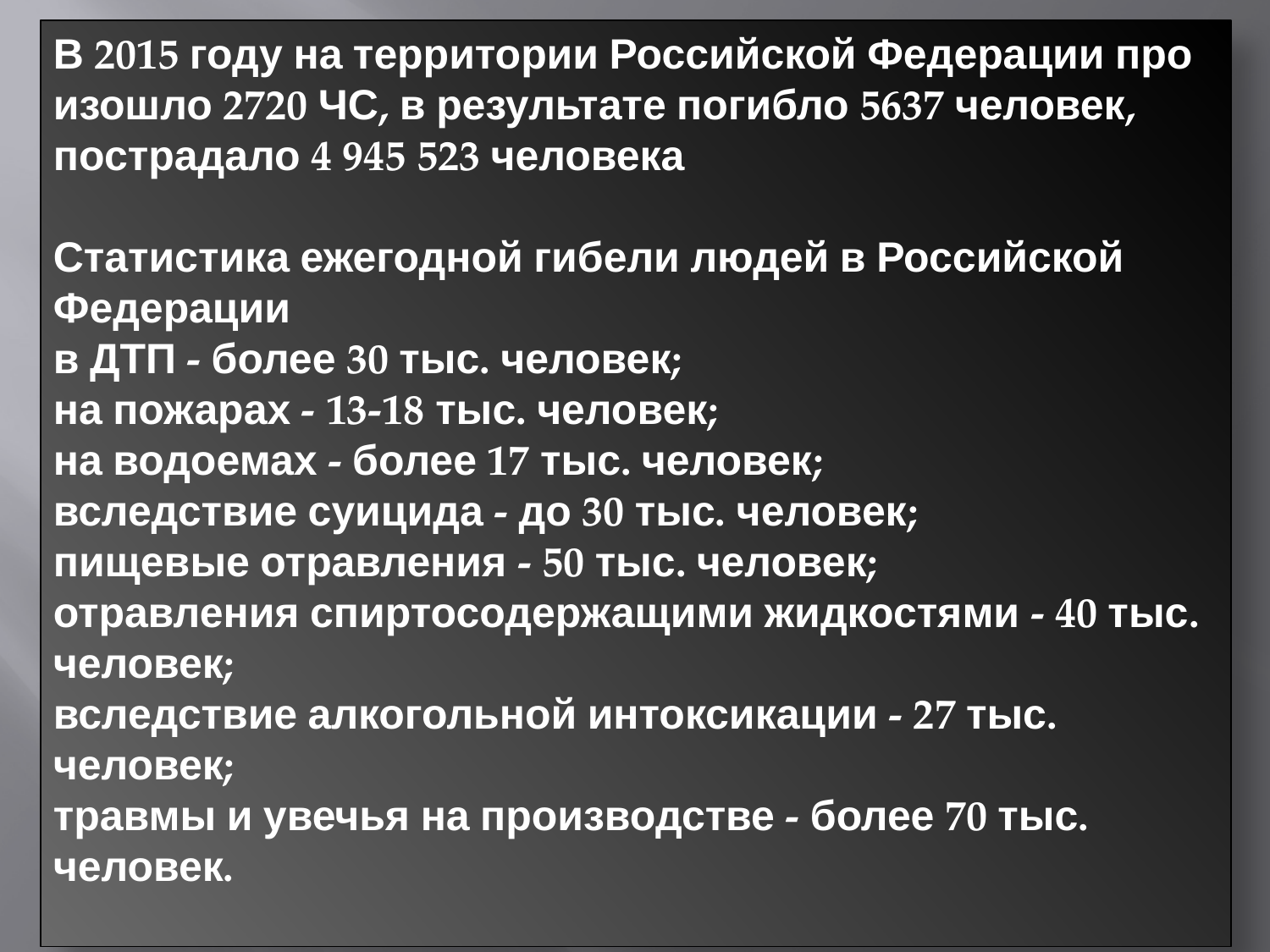

В 2015 году на территории Российской Федерации про­изошло 2720 ЧС, в результате погибло 5637 человек, пострада­ло 4 945 523 человека

Статистика ежегодной гибели людей в Российской Федерации
в ДТП - более 30 тыс. человек;
на пожарах - 13-18 тыс. человек;
на водоемах - более 17 тыс. человек;
вследствие суицида - до 30 тыс. человек;
пищевые отравления - 50 тыс. человек;
отравления спиртосодержащими жидкостями - 40 тыс. человек;
вследствие алкогольной интоксикации - 27 тыс. человек;
травмы и увечья на производстве - более 70 тыс. человек.